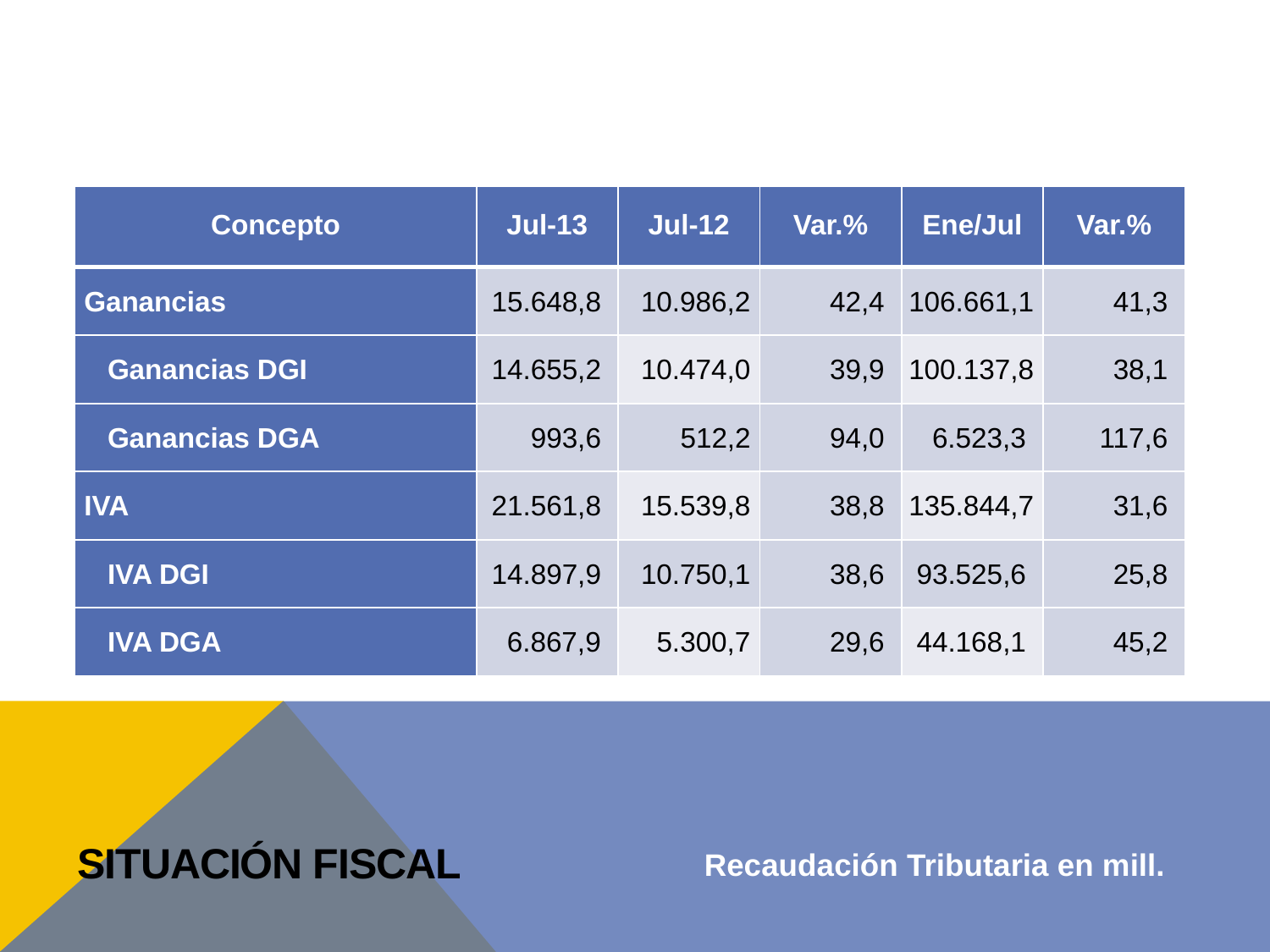

| Concepto | Jul-13 | Jul-12 | Var.% | Ene/Jul | Var.% |
| --- | --- | --- | --- | --- | --- |
| Ganancias | 15.648,8 | 10.986,2 | 42,4 | 106.661,1 | 41,3 |
| Ganancias DGI | 14.655,2 | 10.474,0 | 39,9 | 100.137,8 | 38,1 |
| Ganancias DGA | 993,6 | 512,2 | 94,0 | 6.523,3 | 117,6 |
| IVA | 21.561,8 | 15.539,8 | 38,8 | 135.844,7 | 31,6 |
| IVA DGI | 14.897,9 | 10.750,1 | 38,6 | 93.525,6 | 25,8 |
| IVA DGA | 6.867,9 | 5.300,7 | 29,6 | 44.168,1 | 45,2 |
# Situación Fiscal
Recaudación Tributaria en mill.